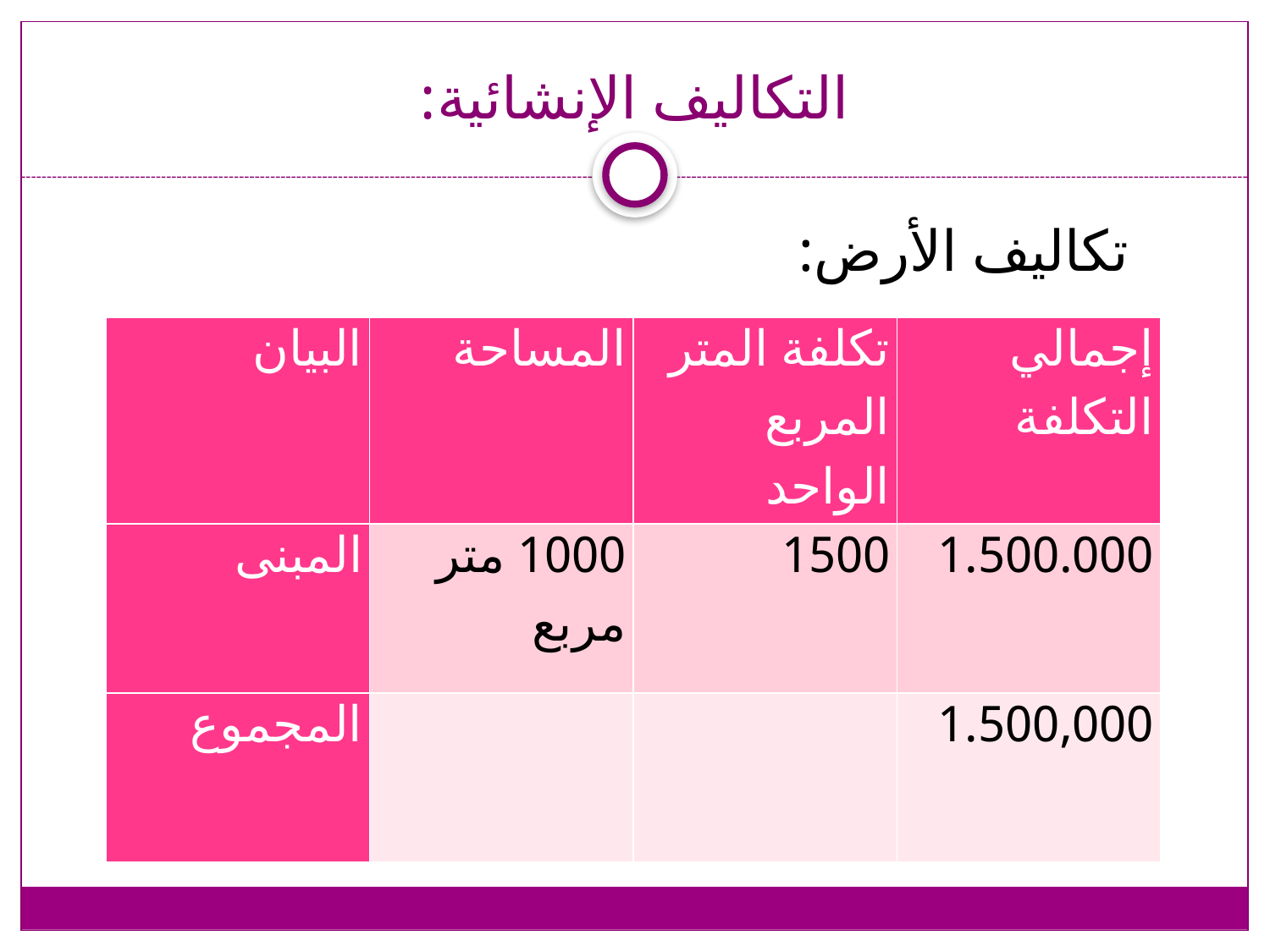

# التكاليف الإنشائية:
تكاليف الأرض:
| البيان | المساحة | تكلفة المتر المربع الواحد | إجمالي التكلفة |
| --- | --- | --- | --- |
| المبنى | 1000 متر مربع | 1500 | 1.500.000 |
| المجموع |  |  | 1.500,000 |